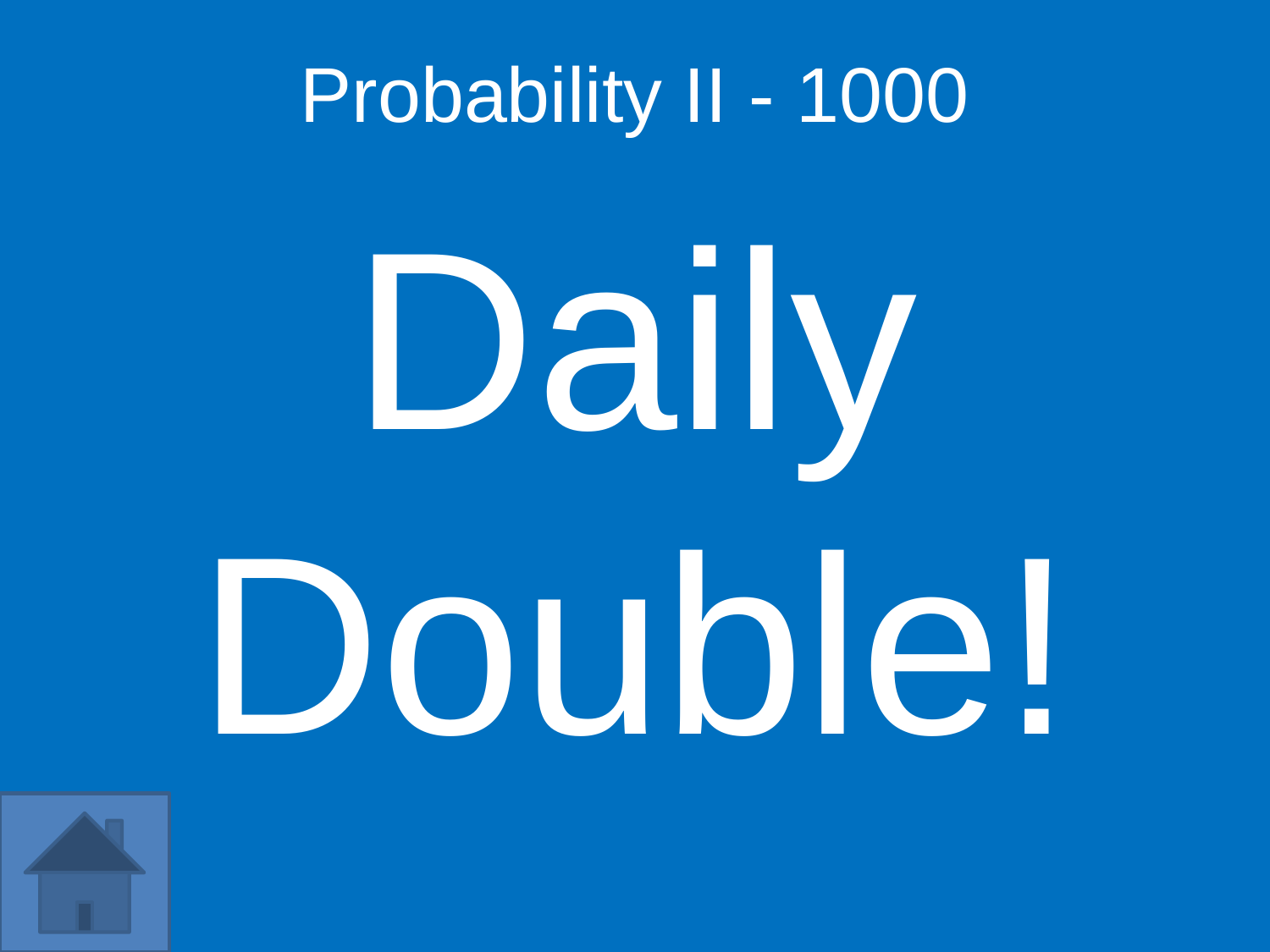

Probability II - 1000
Daily Double!
In a small community 76% of the population is over 35 years old, 72% of the population consider themselves conservatives, and 52% are over 35 and conservative. What is the probability that a randomly selected person is over 35 or conservative?  HINT: Make a two-way table.

A. 52%	B. 96%	C. 8%	D. 148%